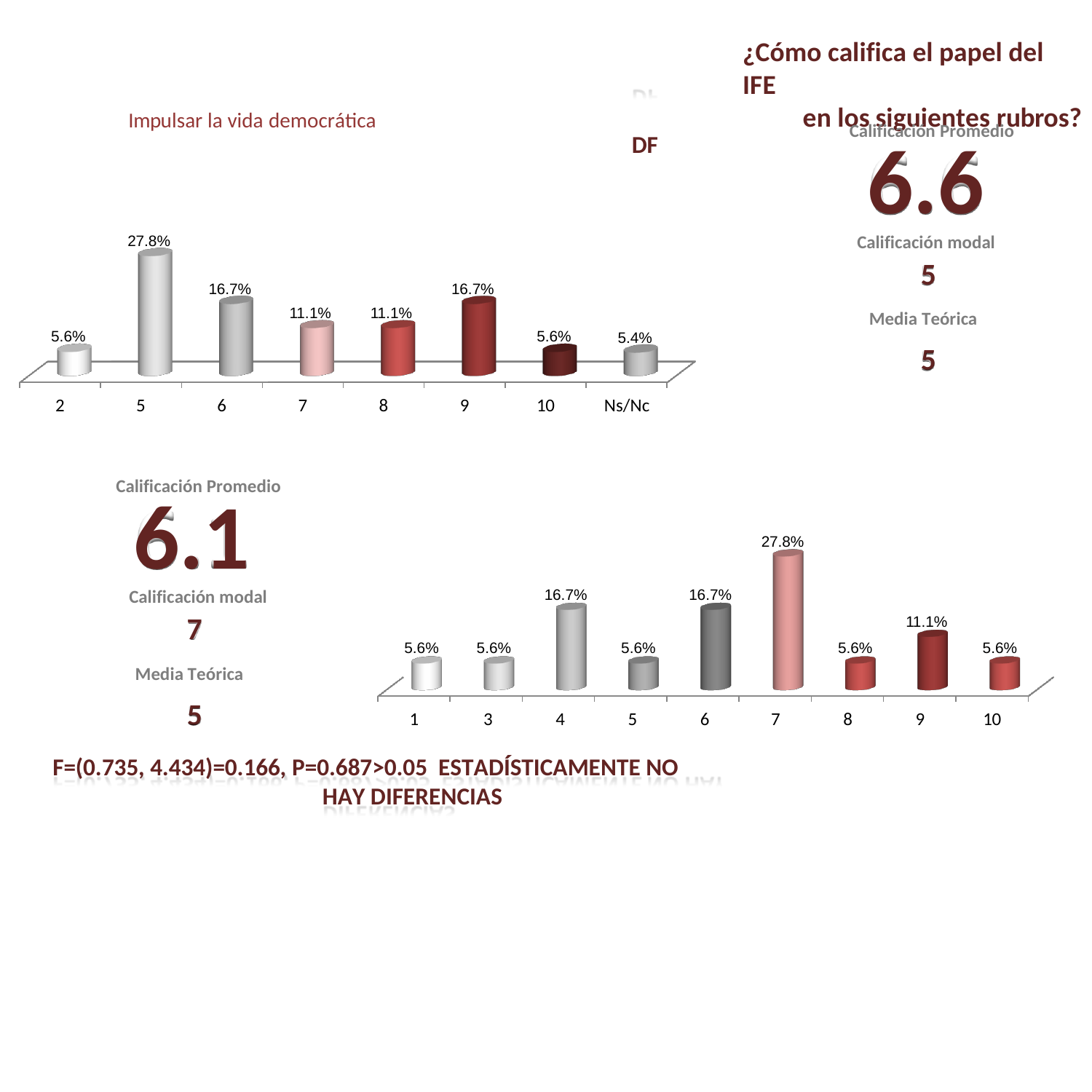

¿Cómo califica el papel del IFE
en los siguientes rubros?
DF

Impulsar la vida democrática
Calificación Promedio
6.6
Calificación modal

27.8%

5

Media Teórica

5
16.7%
16.7%
11.1%
11.1%
5.6%
5.6%
5.4%

2
5
6
7
8
9
10
Ns/Nc

Calificación Promedio
6.1
Calificación modal

27.8%
16.7%
16.7%

7

Media Teórica
11.1%
5.6%
5.6%
5.6%
5.6%
5.6%

5

1	3	4	5	6
7
8
9
10
F=(0.735, 4.434)=0.166, P=0.687>0.05  ESTADÍSTICAMENTE NO HAY DIFERENCIAS